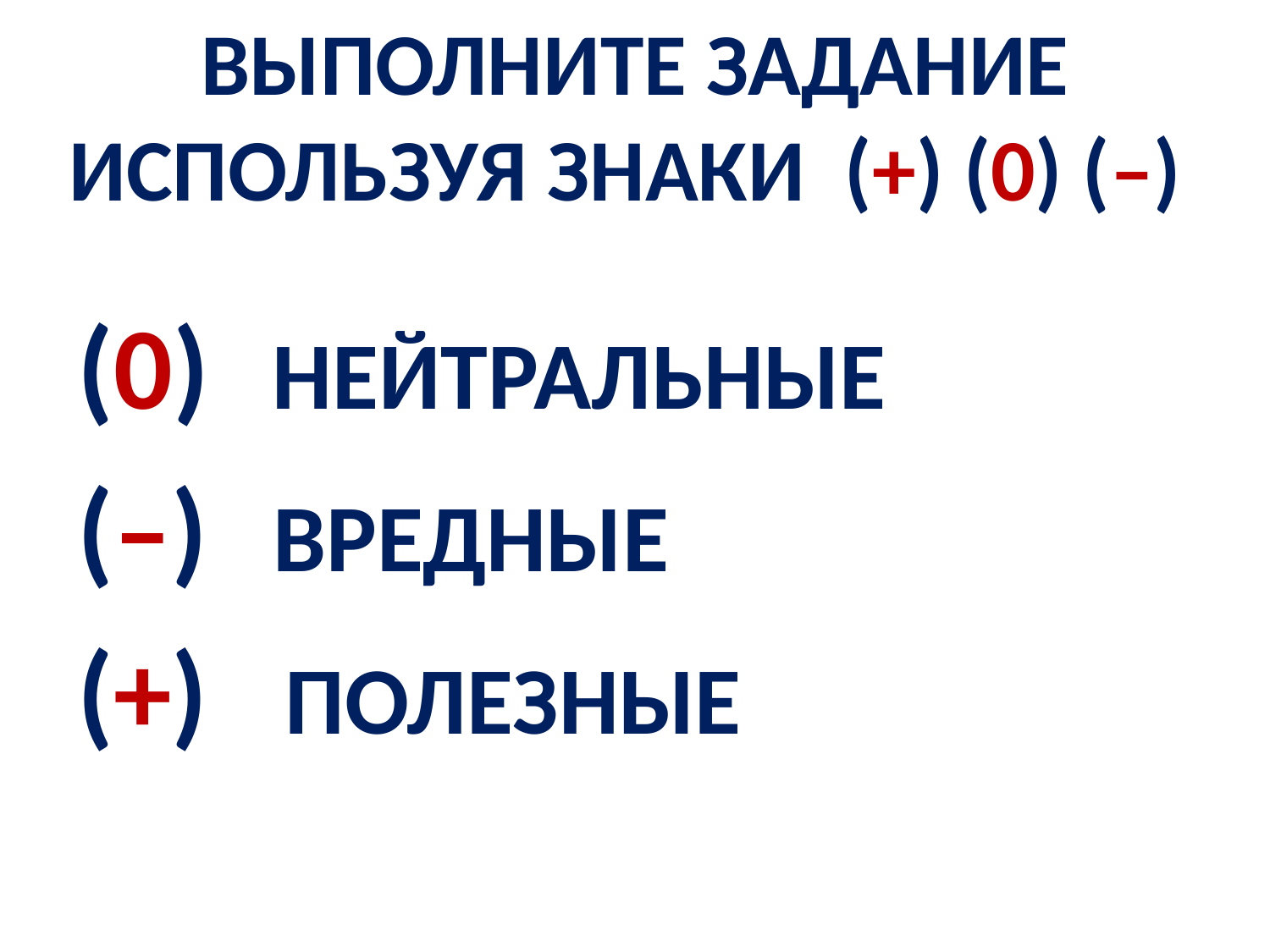

# ВЫПОЛНИТЕ ЗАДАНИЕ ИСПОЛЬЗУЯ ЗНАКИ  (+) (0) (–)
(0)     НЕЙТРАЛЬНЫЕ
(–)   ВРЕДНЫЕ
(+)     ПОЛЕЗНЫЕ